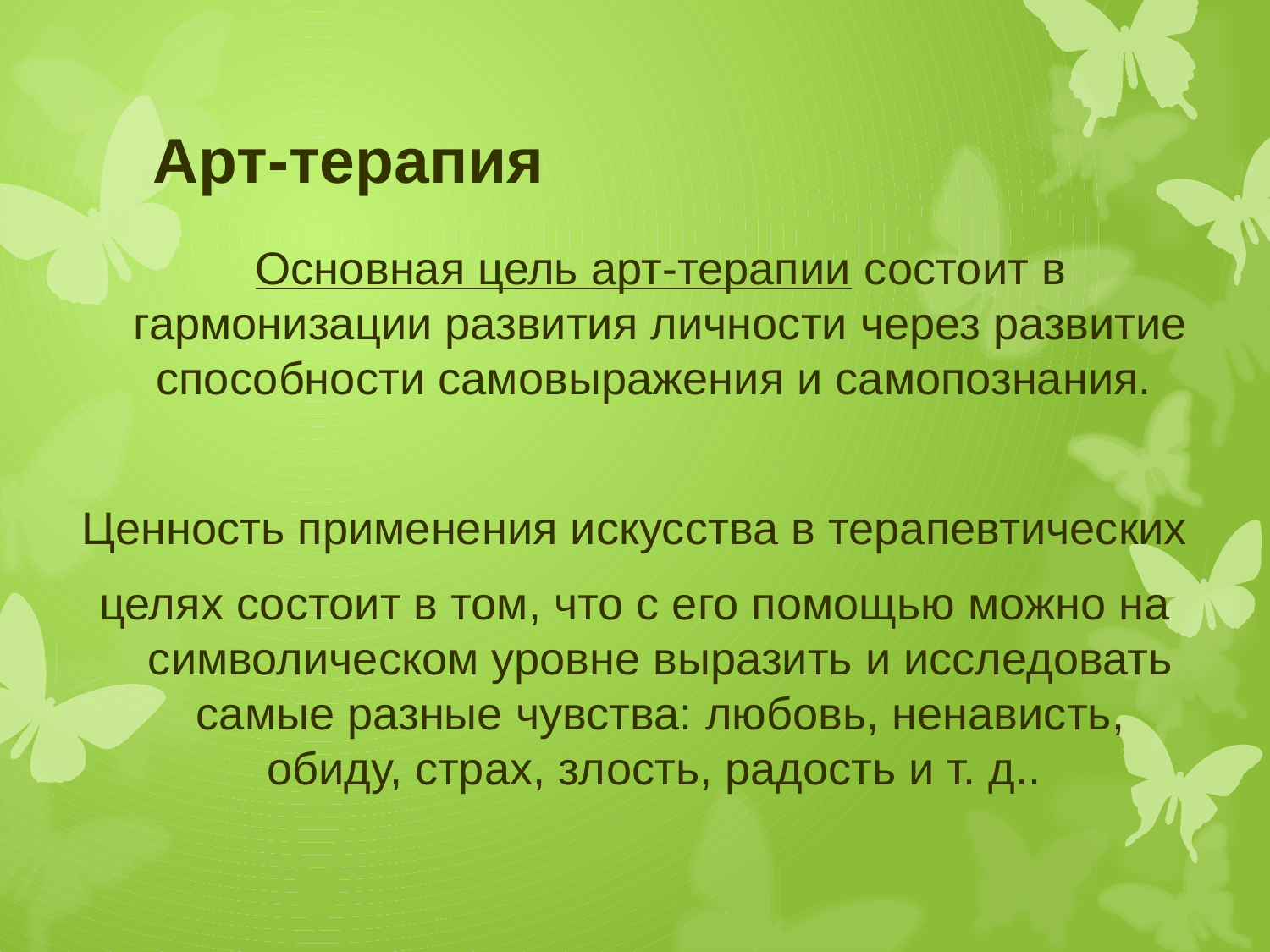

# Арт-терапия
	Основная цель арт-терапии состоит в гармонизации развития личности через развитие способности самовыражения и самопознания.

Ценность применения искусства в терапевтических
целях состоит в том, что с его помощью можно на символическом уровне выразить и исследовать самые разные чувства: любовь, ненависть, обиду, страх, злость, радость и т. д..